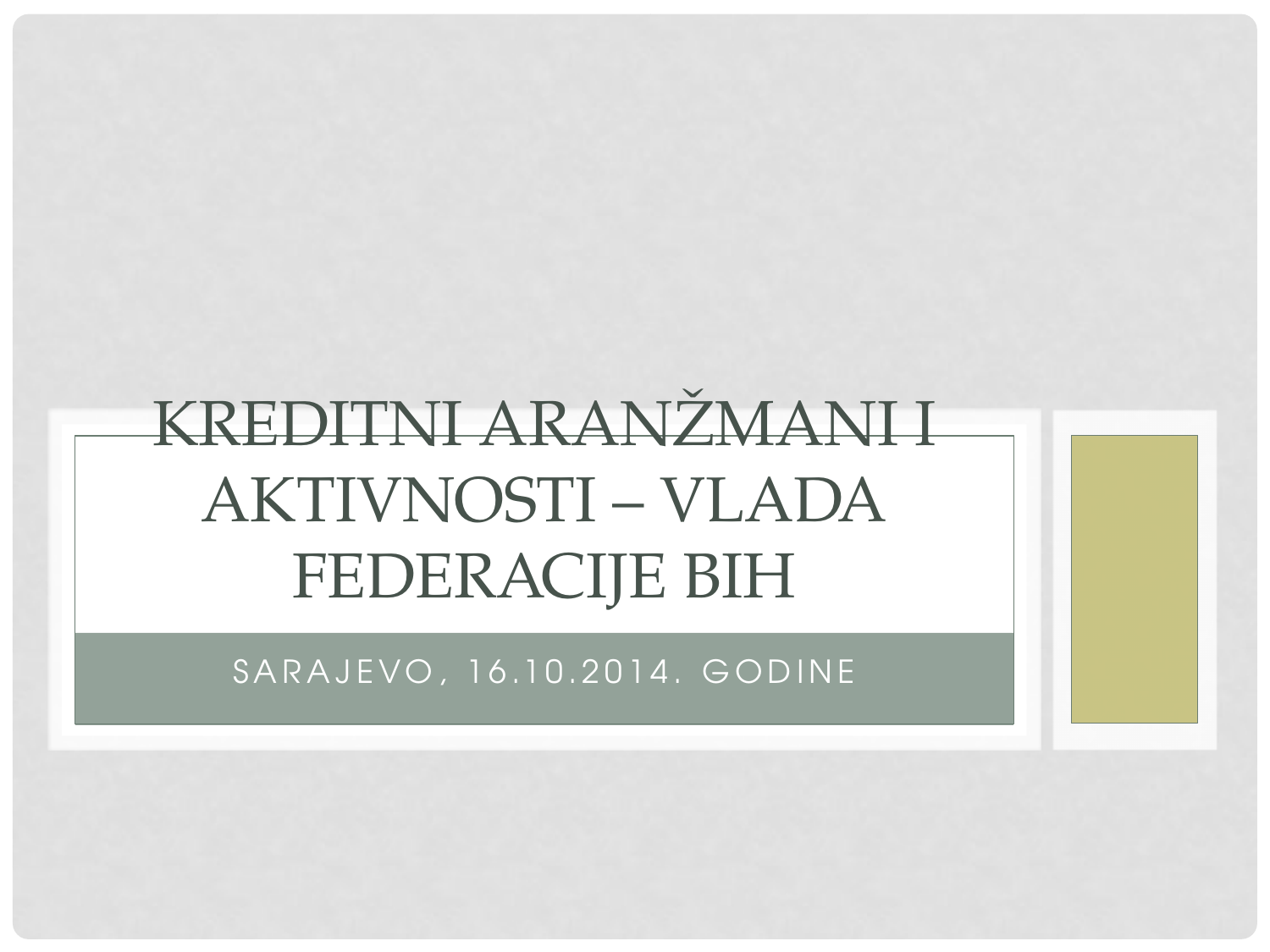

# kreditni aranžmani i aktivnosti – Vlada Federacije BIH
Sarajevo, 16.10.2014. godine